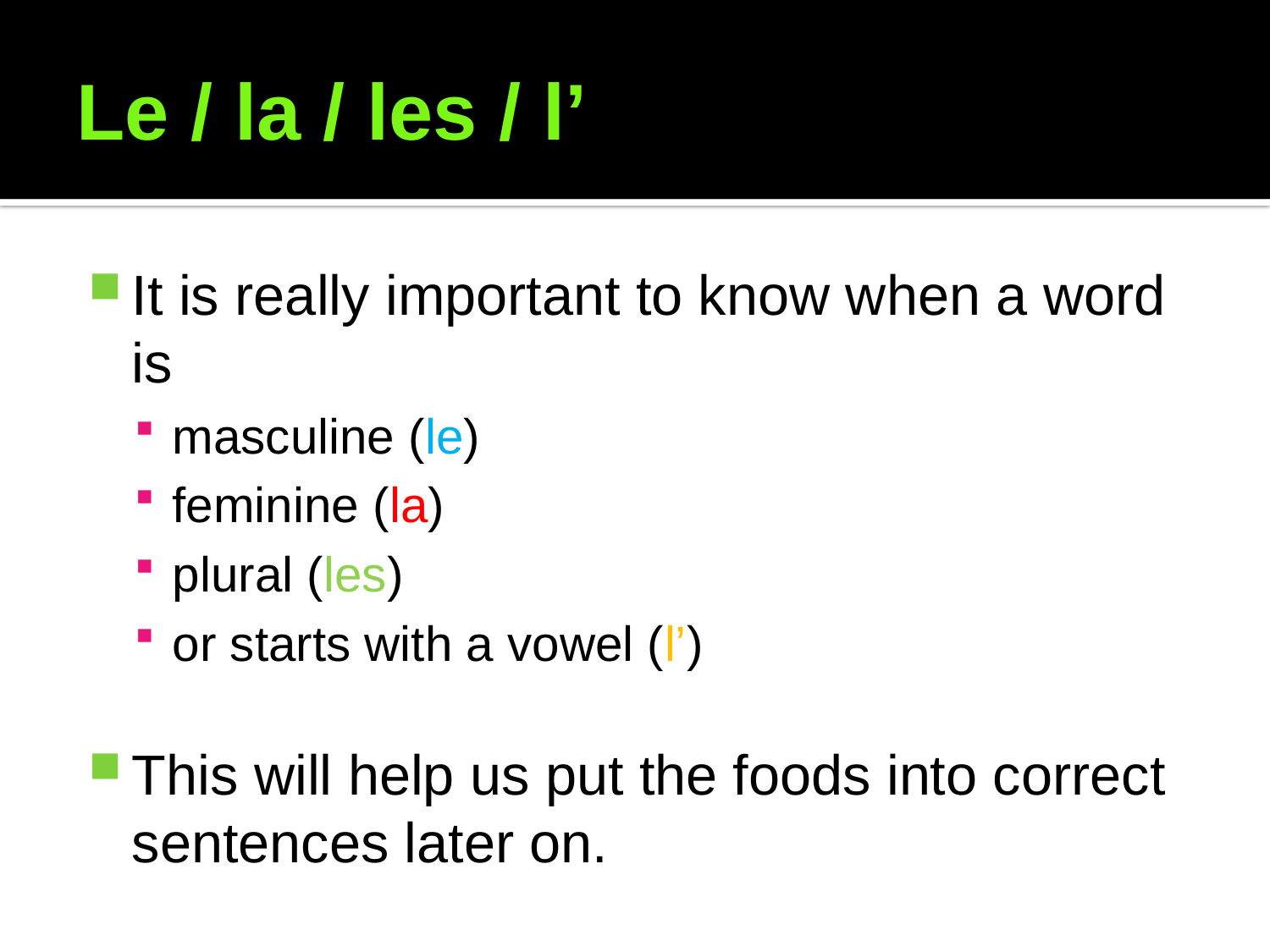

# Le / la / les / l’
It is really important to know when a word is
masculine (le)
feminine (la)
plural (les)
or starts with a vowel (l’)

This will help us put the foods into correct sentences later on.